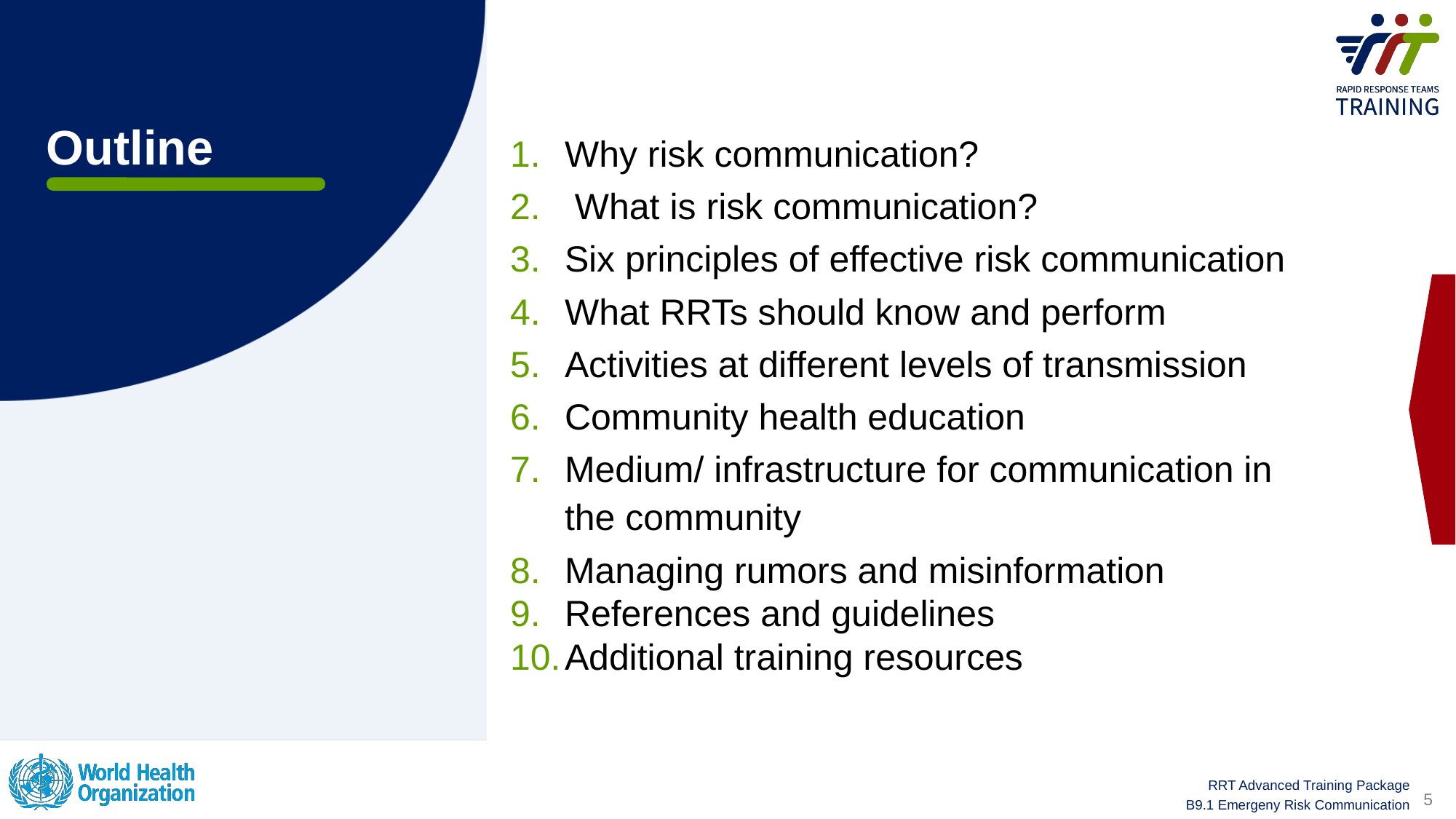

# Outline
Why risk communication?
 What is risk communication?
Six principles of effective risk communication
What RRTs should know and perform
Activities at different levels of transmission
Community health education
Medium/ infrastructure for communication in the community
Managing rumors and misinformation
References and guidelines
Additional training resources